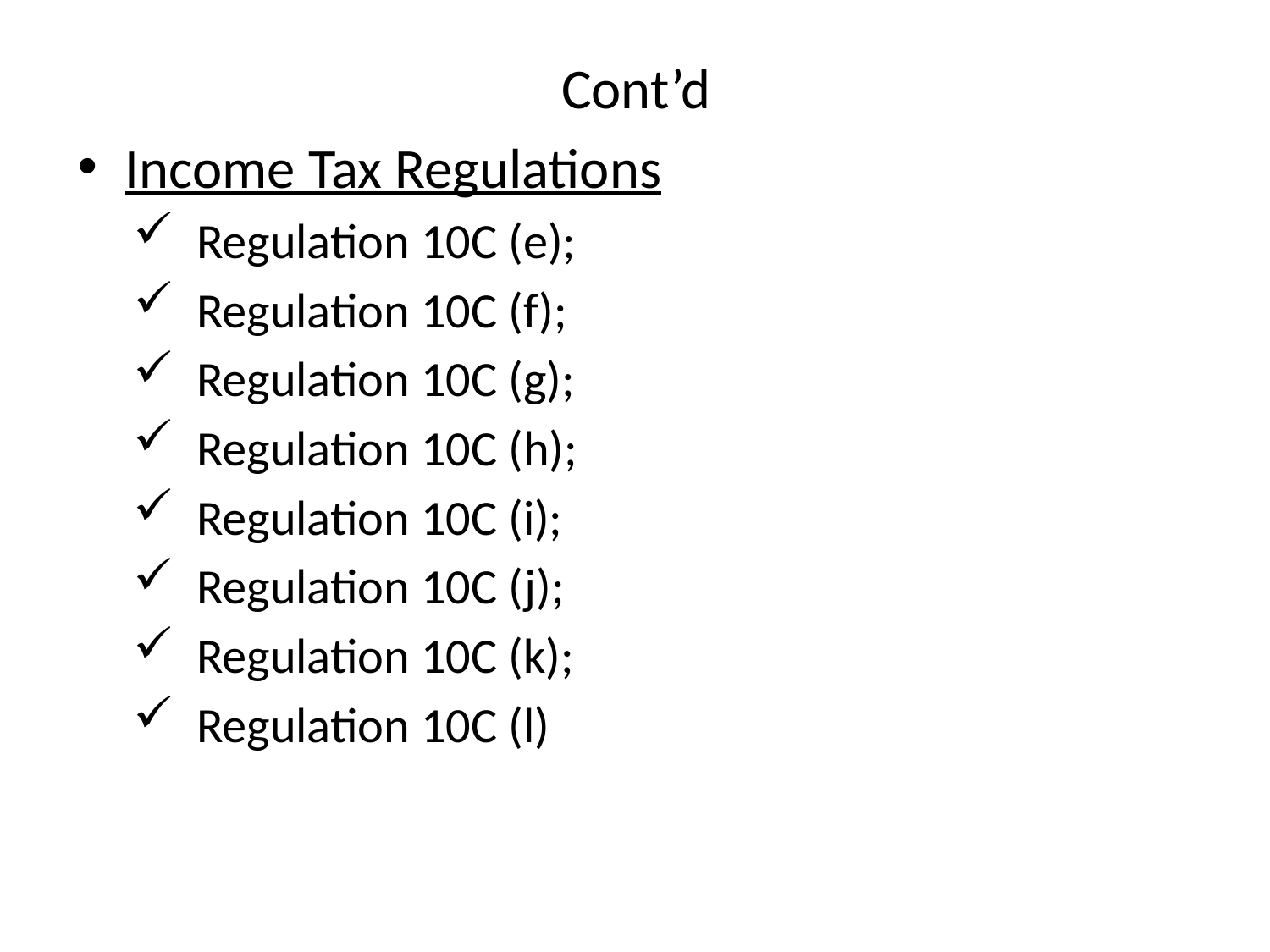

Cont’d
Income Tax Regulations
Regulation 10C (e);
Regulation 10C (f);
Regulation 10C (g);
Regulation 10C (h);
Regulation 10C (i);
Regulation 10C (j);
Regulation 10C (k);
Regulation 10C (l)